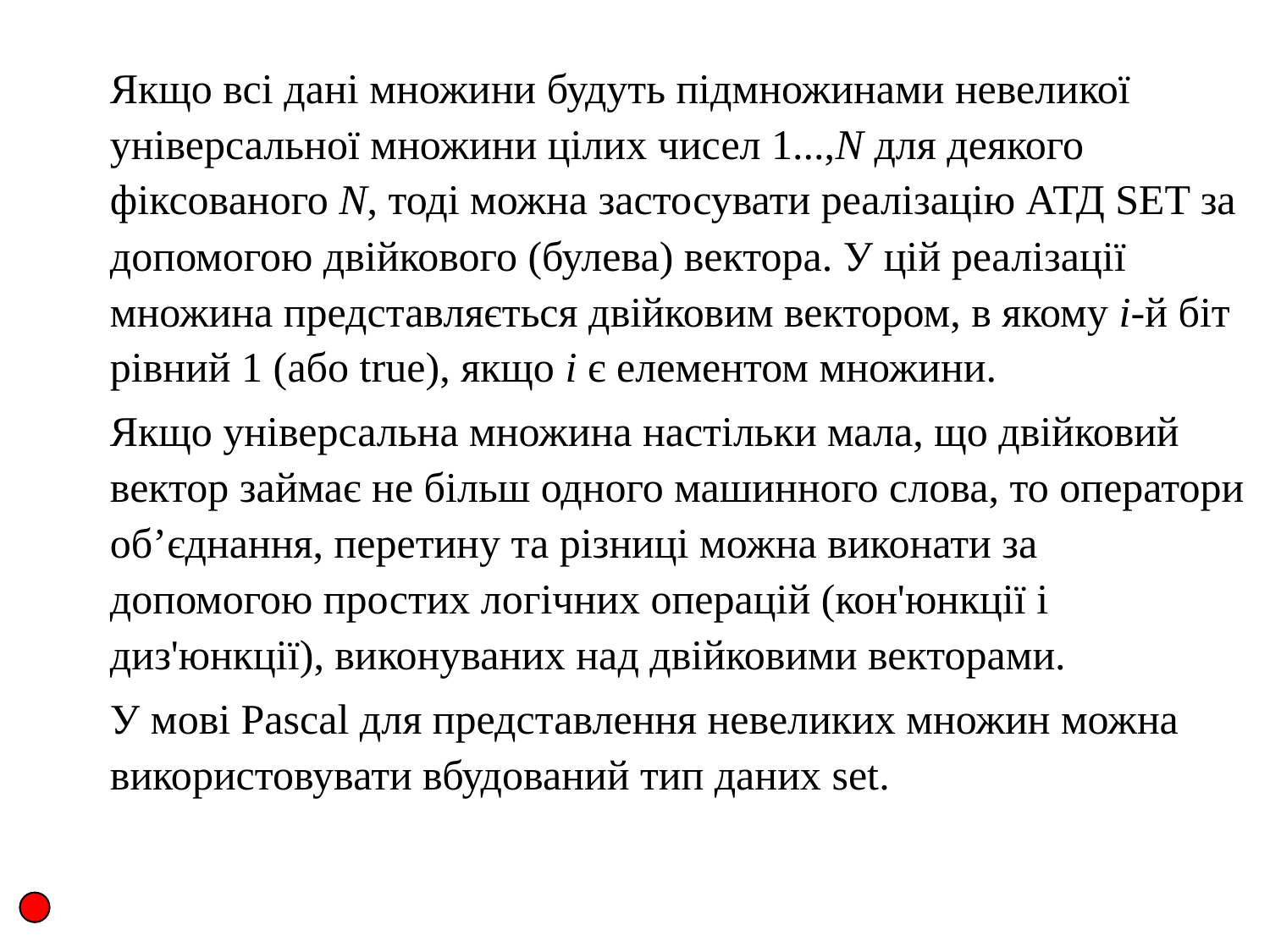

Якщо всі дані множини будуть підмножинами невеликої універсальної множини цілих чисел 1...,N для деякого фіксованого N, тоді можна застосувати реалізацію АТД SET за допомогою двійкового (булева) вектора. У цій реалізації множина представляється двійковим вектором, в якому i-й біт рівний 1 (або true), якщо i є елементом множини.
	Якщо універсальна множина настільки мала, що двійковий вектор займає не більш одного машинного слова, то оператори об’єднання, перетину та різниці можна виконати за допомогою простих логічних операцій (кон'юнкції і диз'юнкції), виконуваних над двійковими векторами.
	У мові Pascal для представлення невеликих множин можна використовувати вбудований тип даних set.